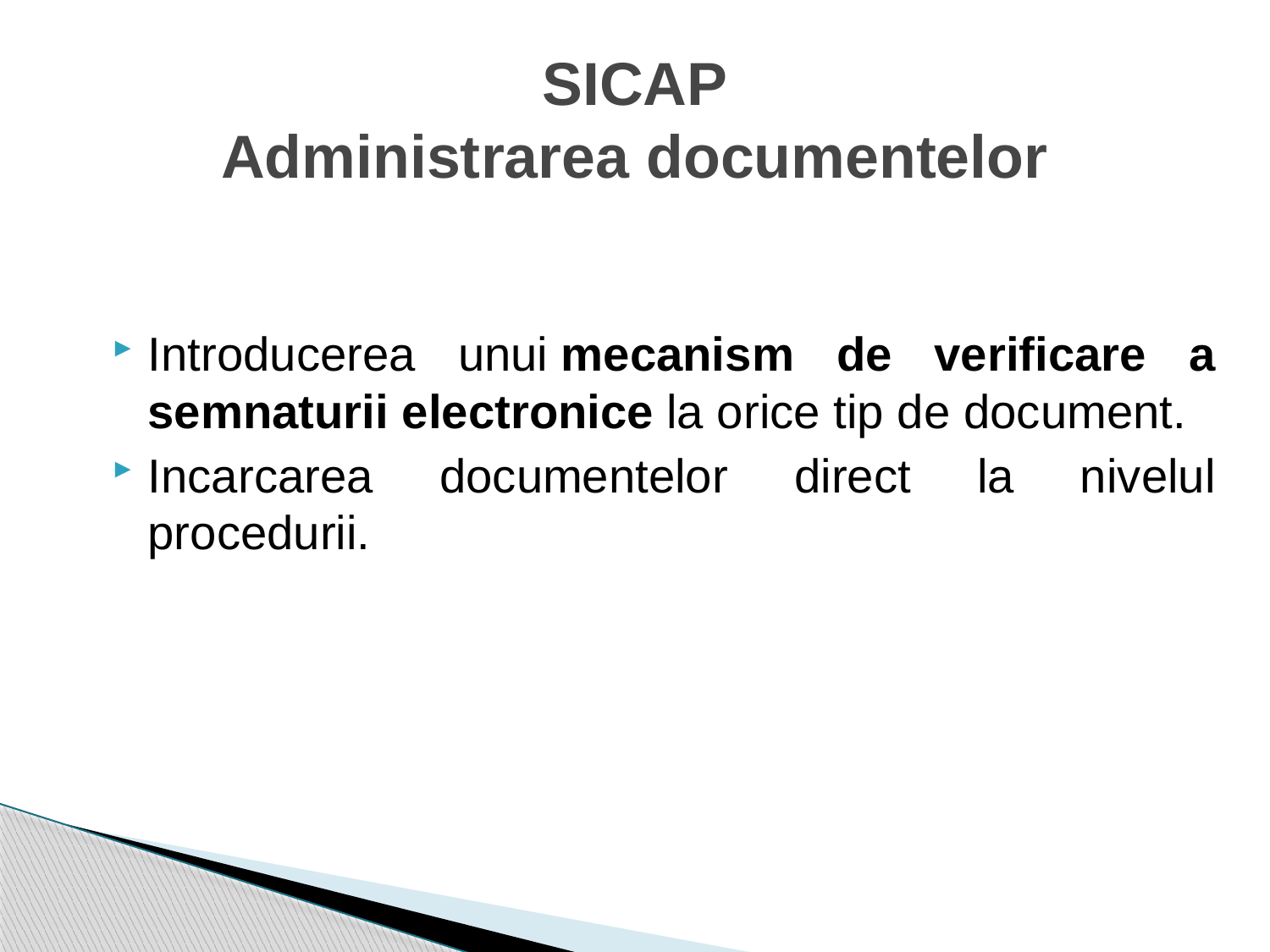

# SICAP Administrarea documentelor
Introducerea unui mecanism de verificare a semnaturii electronice la orice tip de document.
Incarcarea documentelor direct la nivelul procedurii.